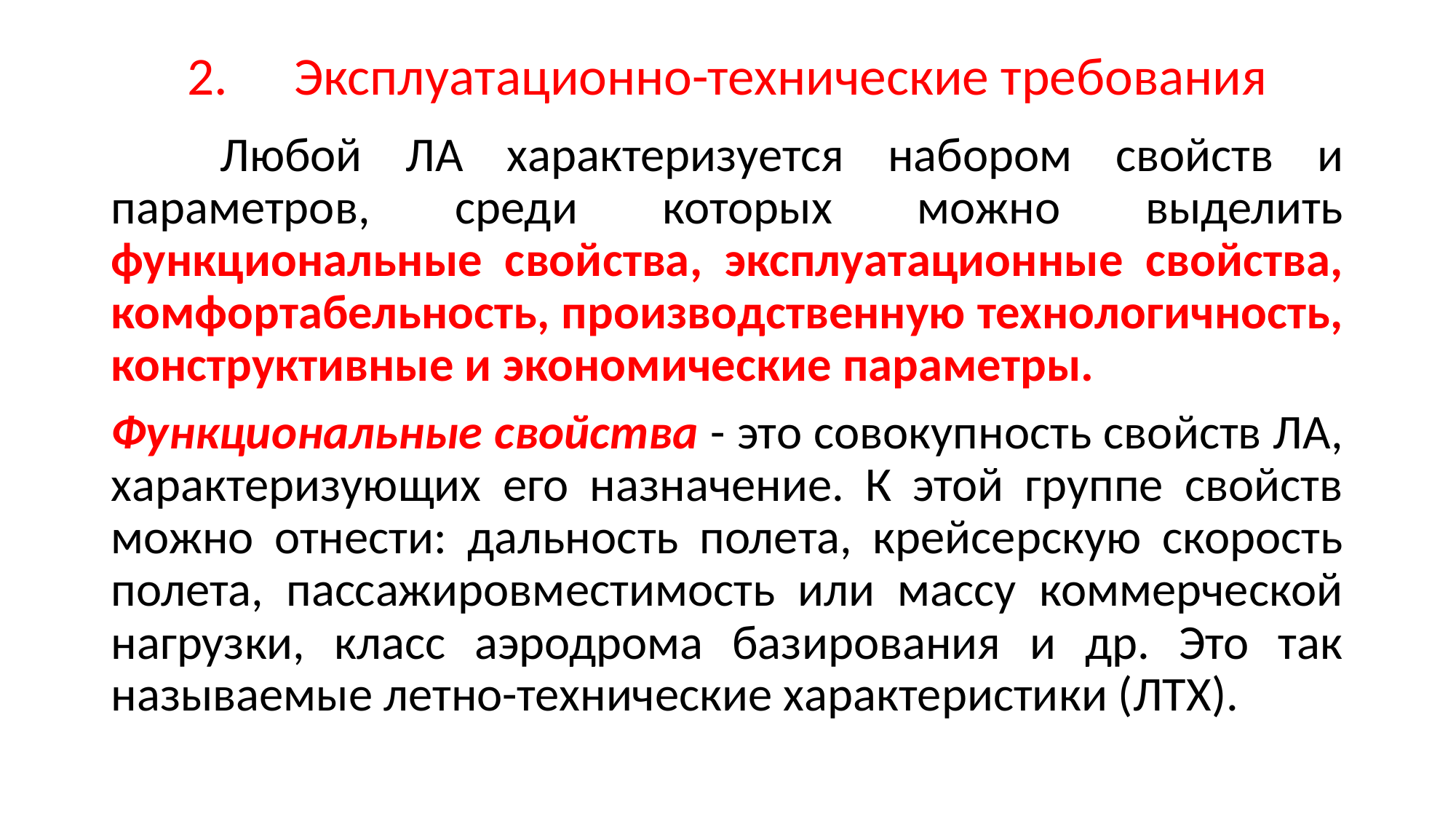

# 2.	Эксплуатационно-технические требования
	Любой ЛА характеризуется набором свойств и параметров, среди которых можно выделить функциональные свойства, эксплуатационные свойства, комфортабельность, производственную технологичность, конструктивные и экономические параметры.
Функциональные свойства - это совокупность свойств ЛА, характеризующих его назначение. К этой группе свойств можно отнести: дальность полета, крейсерскую скорость полета, пассажировместимость или массу коммерческой нагрузки, класс аэродрома базирования и др. Это так называемые летно-технические характеристики (ЛТХ).